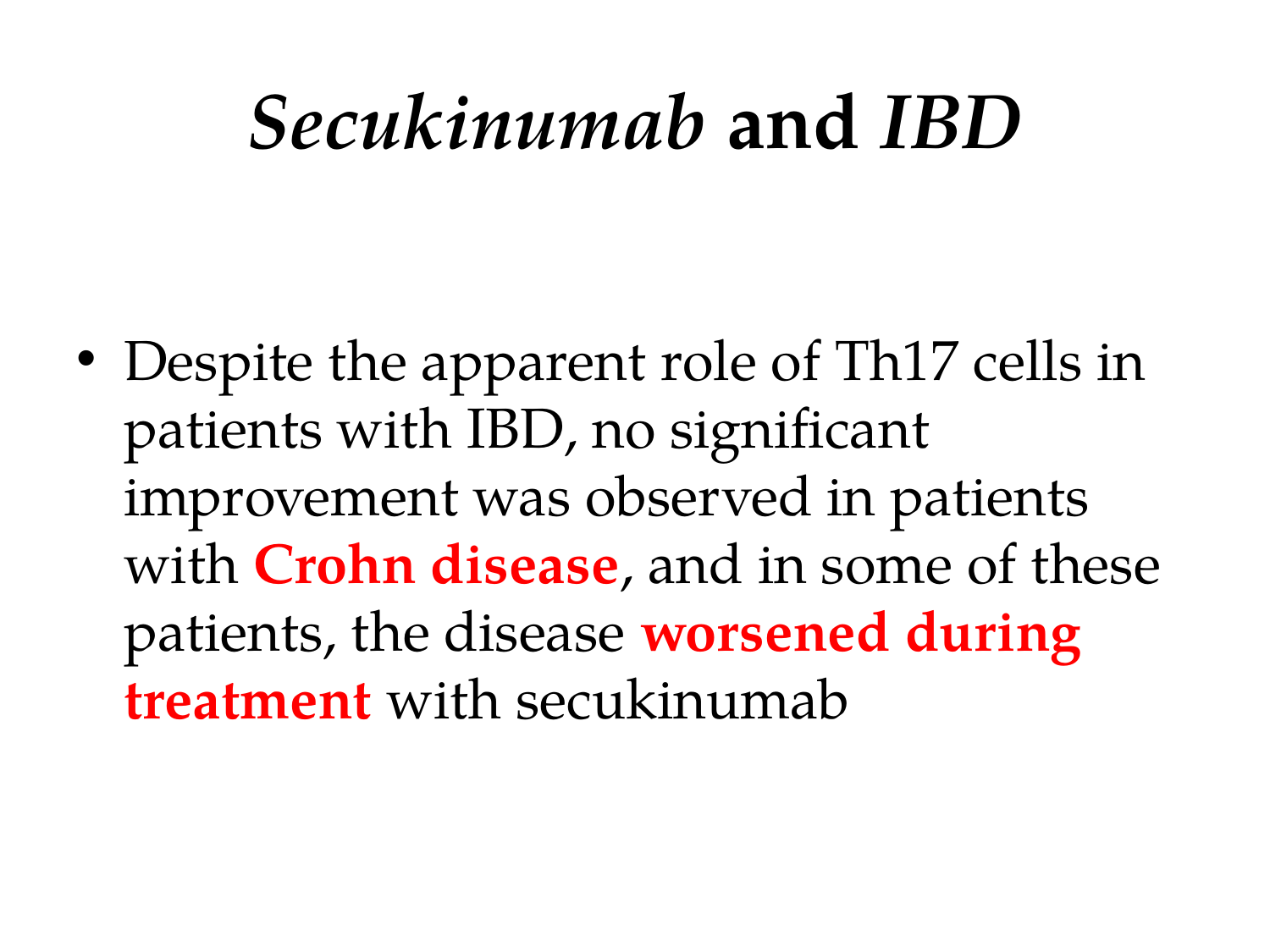

# Secukinumab and IBD
Despite the apparent role of Th17 cells in patients with IBD, no significant improvement was observed in patients with Crohn disease, and in some of these patients, the disease worsened during treatment with secukinumab